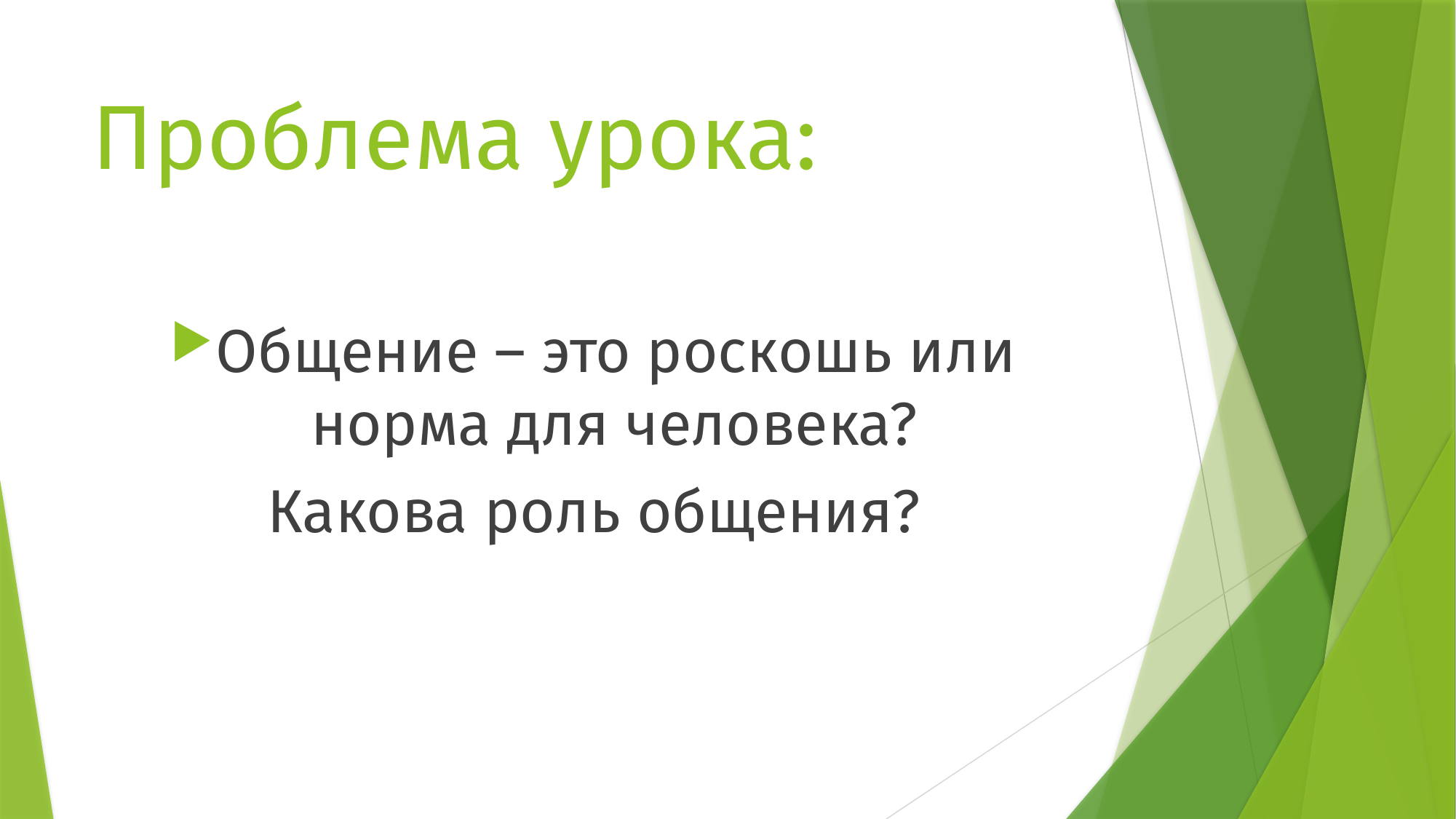

# Проблема урока:

Общение – это роскошь или норма для человека?
Какова роль общения?